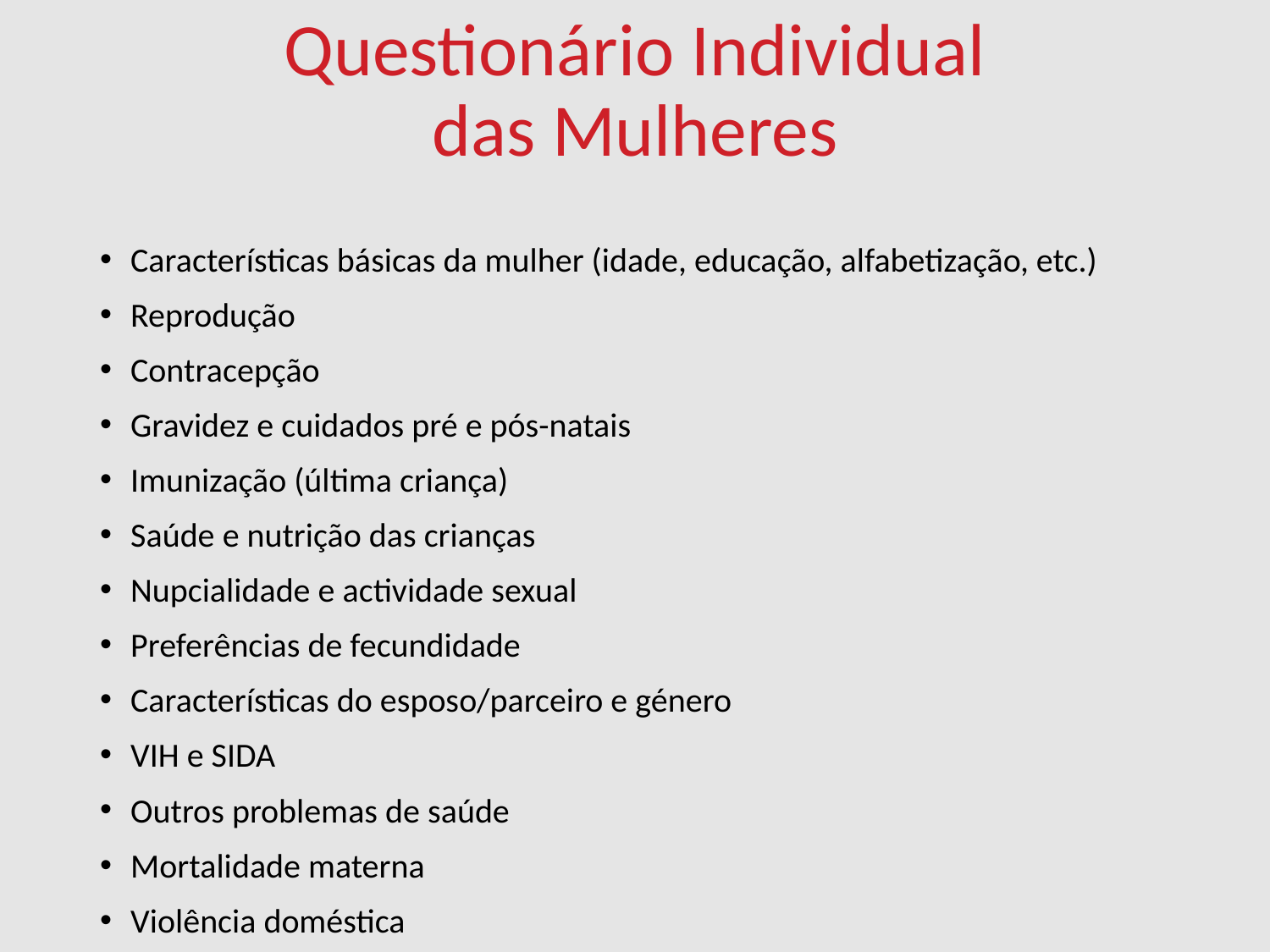

# Questionário Individual das Mulheres
Características básicas da mulher (idade, educação, alfabetização, etc.)
Reprodução
Contracepção
Gravidez e cuidados pré e pós-natais
Imunização (última criança)
Saúde e nutrição das crianças
Nupcialidade e actividade sexual
Preferências de fecundidade
Características do esposo/parceiro e género
VIH e SIDA
Outros problemas de saúde
Mortalidade materna
Violência doméstica